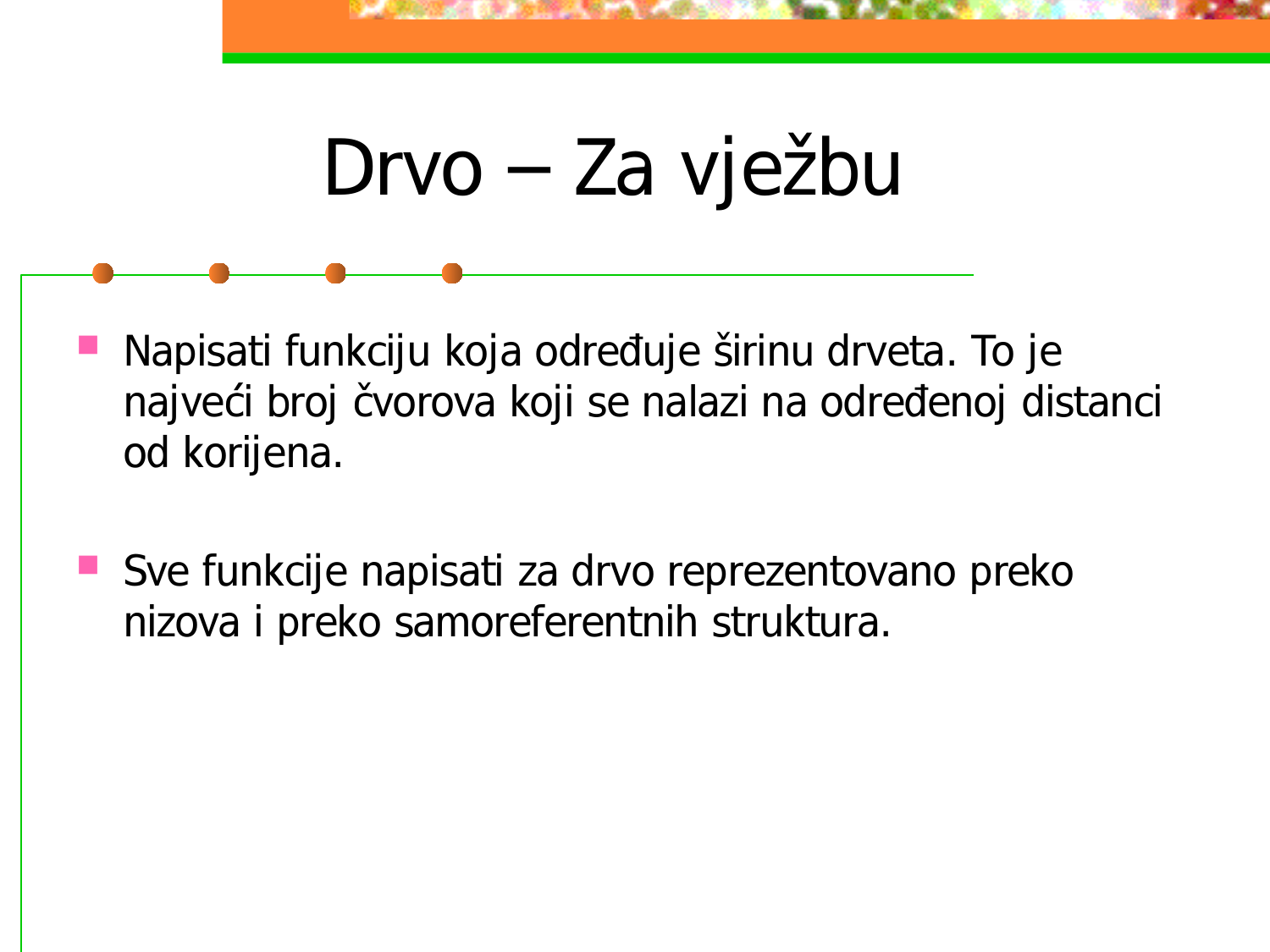

# Drvo – Za vježbu
Napisati funkciju koja određuje širinu drveta. To je najveći broj čvorova koji se nalazi na određenoj distanci od korijena.

Sve funkcije napisati za drvo reprezentovano preko nizova i preko samoreferentnih struktura.